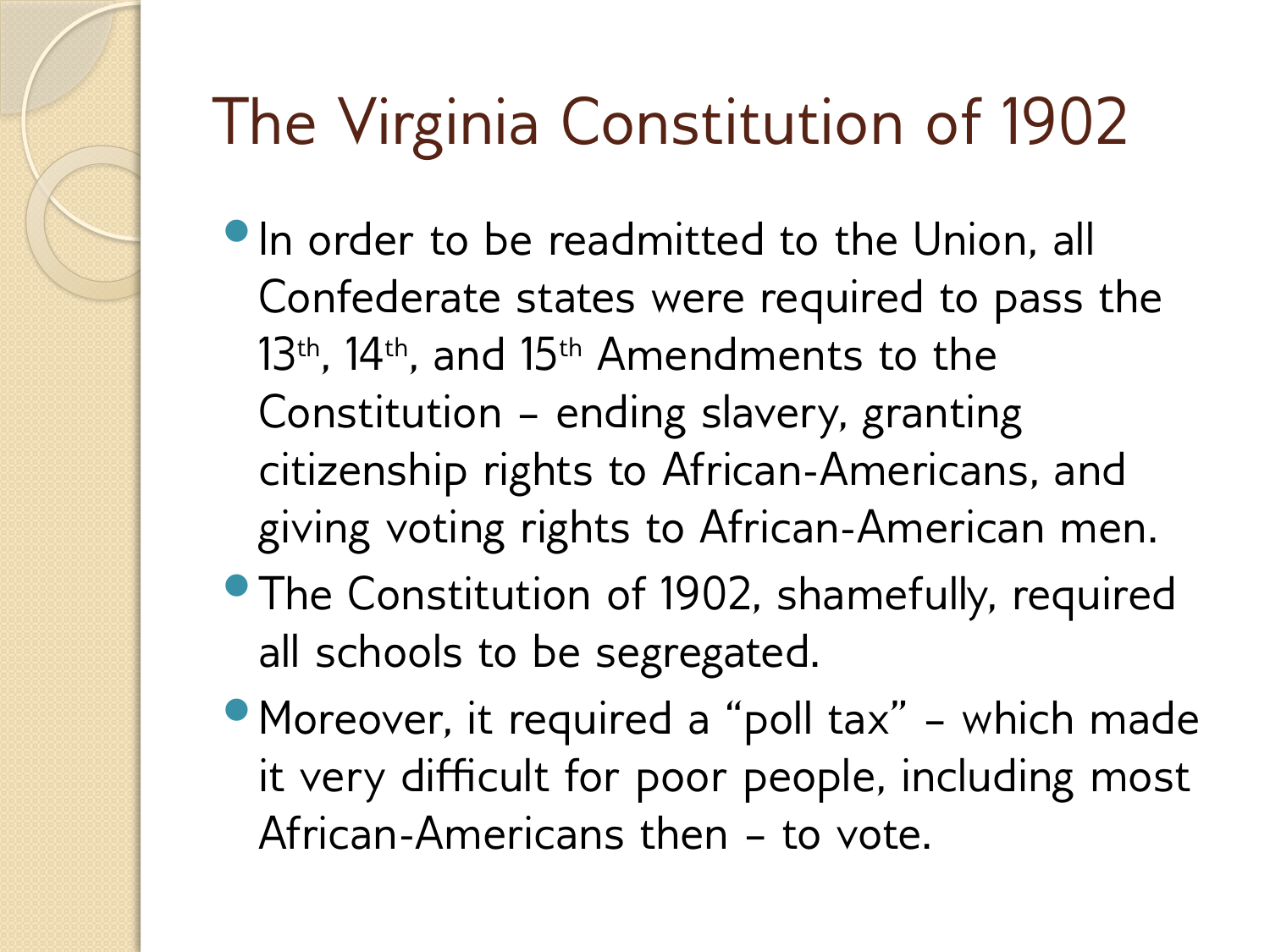

# The Virginia Constitution of 1902
In order to be readmitted to the Union, all Confederate states were required to pass the 13th, 14th, and 15th Amendments to the Constitution – ending slavery, granting citizenship rights to African-Americans, and giving voting rights to African-American men.
The Constitution of 1902, shamefully, required all schools to be segregated.
Moreover, it required a “poll tax” – which made it very difficult for poor people, including most African-Americans then – to vote.